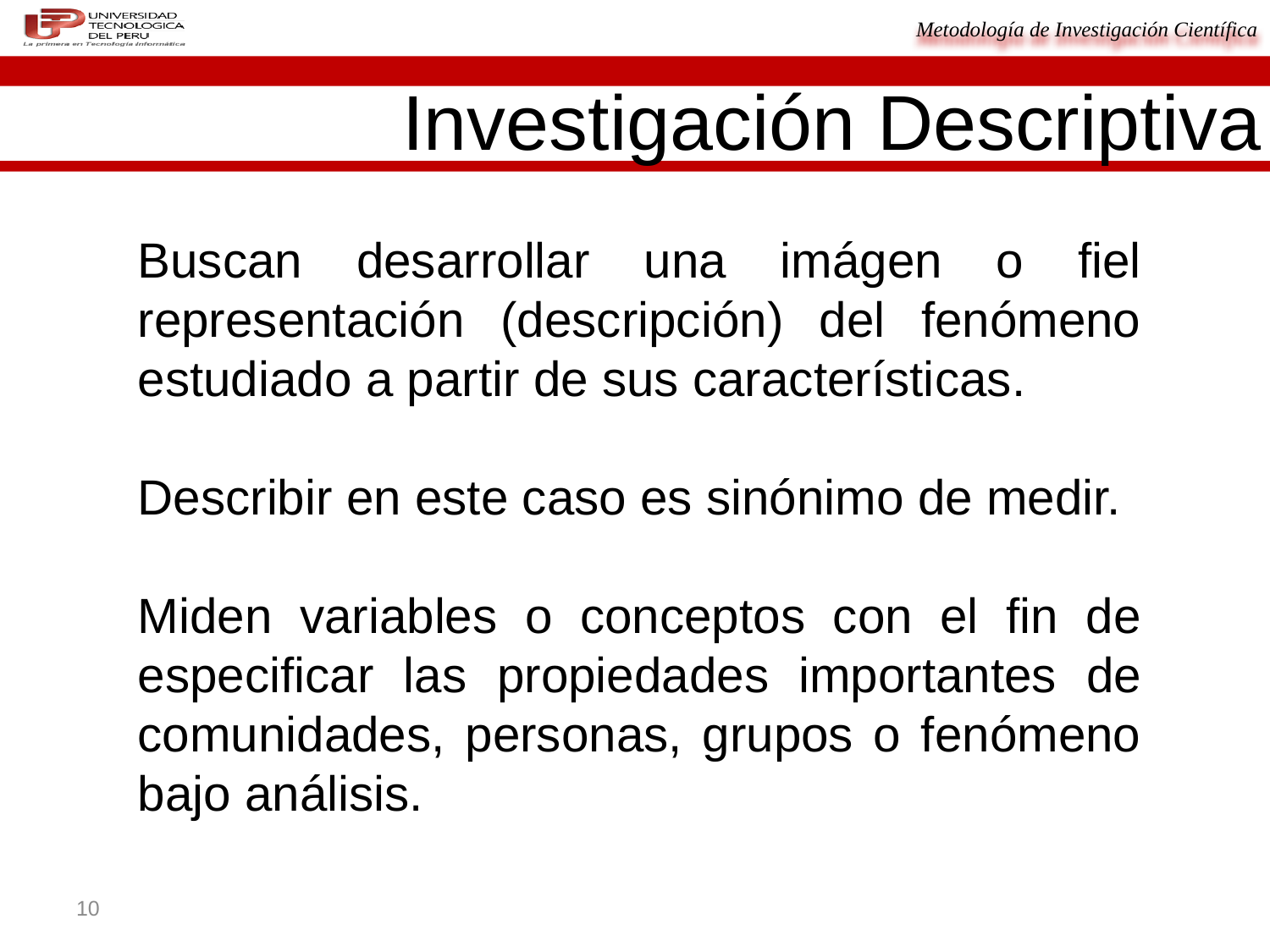

Investigación Descriptiva
Buscan desarrollar una imágen o fiel representación (descripción) del fenómeno estudiado a partir de sus características.

Describir en este caso es sinónimo de medir.

Miden variables o conceptos con el fin de especificar las propiedades importantes de comunidades, personas, grupos o fenómeno bajo análisis.
10